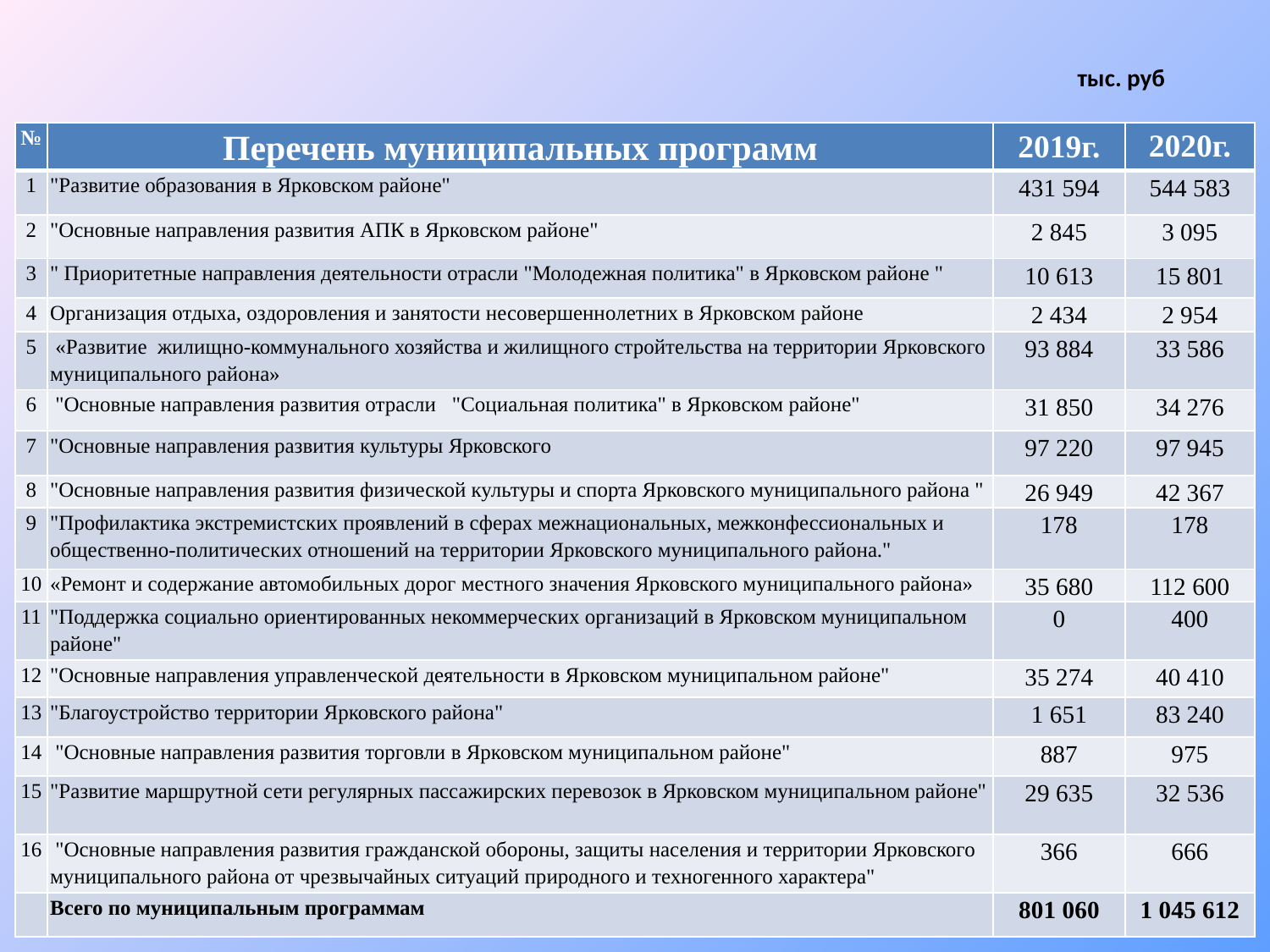

тыс. руб
| № | Перечень муниципальных программ | 2019г. | 2020г. |
| --- | --- | --- | --- |
| 1 | "Развитие образования в Ярковском районе" | 431 594 | 544 583 |
| 2 | "Основные направления развития АПК в Ярковском районе" | 2 845 | 3 095 |
| 3 | " Приоритетные направления деятельности отрасли "Молодежная политика" в Ярковском районе " | 10 613 | 15 801 |
| 4 | Организация отдыха, оздоровления и занятости несовершеннолетних в Ярковском районе | 2 434 | 2 954 |
| 5 | «Развитие жилищно-коммунального хозяйства и жилищного стройтельства на территории Ярковского муниципального района» | 93 884 | 33 586 |
| 6 | "Основные направления развития отрасли "Социальная политика" в Ярковском районе" | 31 850 | 34 276 |
| 7 | "Основные направления развития культуры Ярковского | 97 220 | 97 945 |
| 8 | "Основные направления развития физической культуры и спорта Ярковского муниципального района " | 26 949 | 42 367 |
| 9 | "Профилактика экстремистских проявлений в сферах межнациональных, межконфессиональных и общественно-политических отношений на территории Ярковского муниципального района." | 178 | 178 |
| 10 | «Ремонт и содержание автомобильных дорог местного значения Ярковского муниципального района» | 35 680 | 112 600 |
| 11 | "Поддержка социально ориентированных некоммерческих организаций в Ярковском муниципальном районе" | 0 | 400 |
| 12 | "Основные направления управленческой деятельности в Ярковском муниципальном районе" | 35 274 | 40 410 |
| 13 | "Благоустройство территории Ярковского района" | 1 651 | 83 240 |
| 14 | "Основные направления развития торговли в Ярковском муниципальном районе" | 887 | 975 |
| 15 | "Развитие маршрутной сети регулярных пассажирских перевозок в Ярковском муниципальном районе" | 29 635 | 32 536 |
| 16 | "Основные направления развития гражданской обороны, защиты населения и территории Ярковского муниципального района от чрезвычайных ситуаций природного и техногенного характера" | 366 | 666 |
|  | Всего по муниципальным программам | 801 060 | 1 045 612 |
59